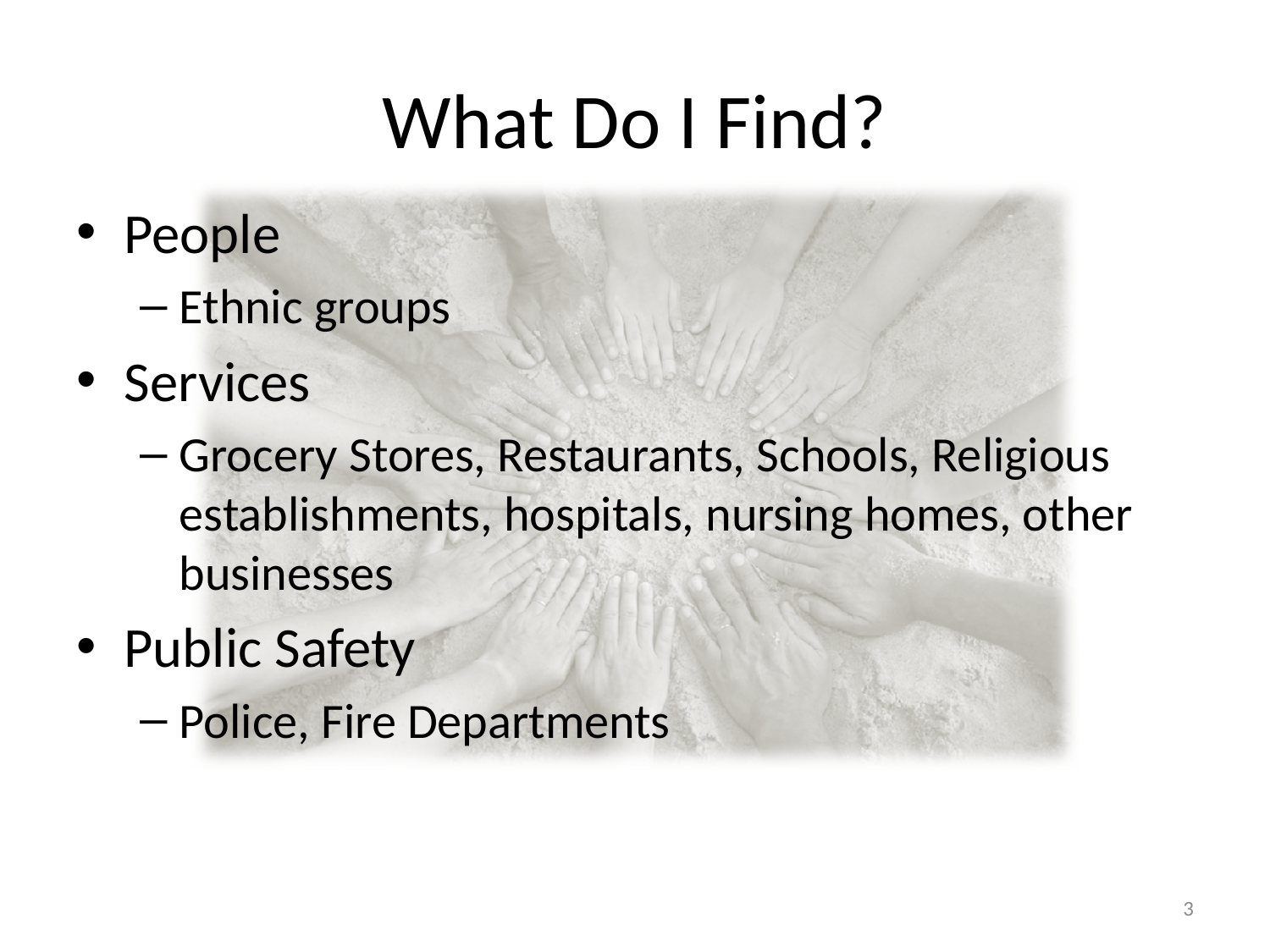

# What Do I Find?
People
Ethnic groups
Services
Grocery Stores, Restaurants, Schools, Religious establishments, hospitals, nursing homes, other businesses
Public Safety
Police, Fire Departments
3